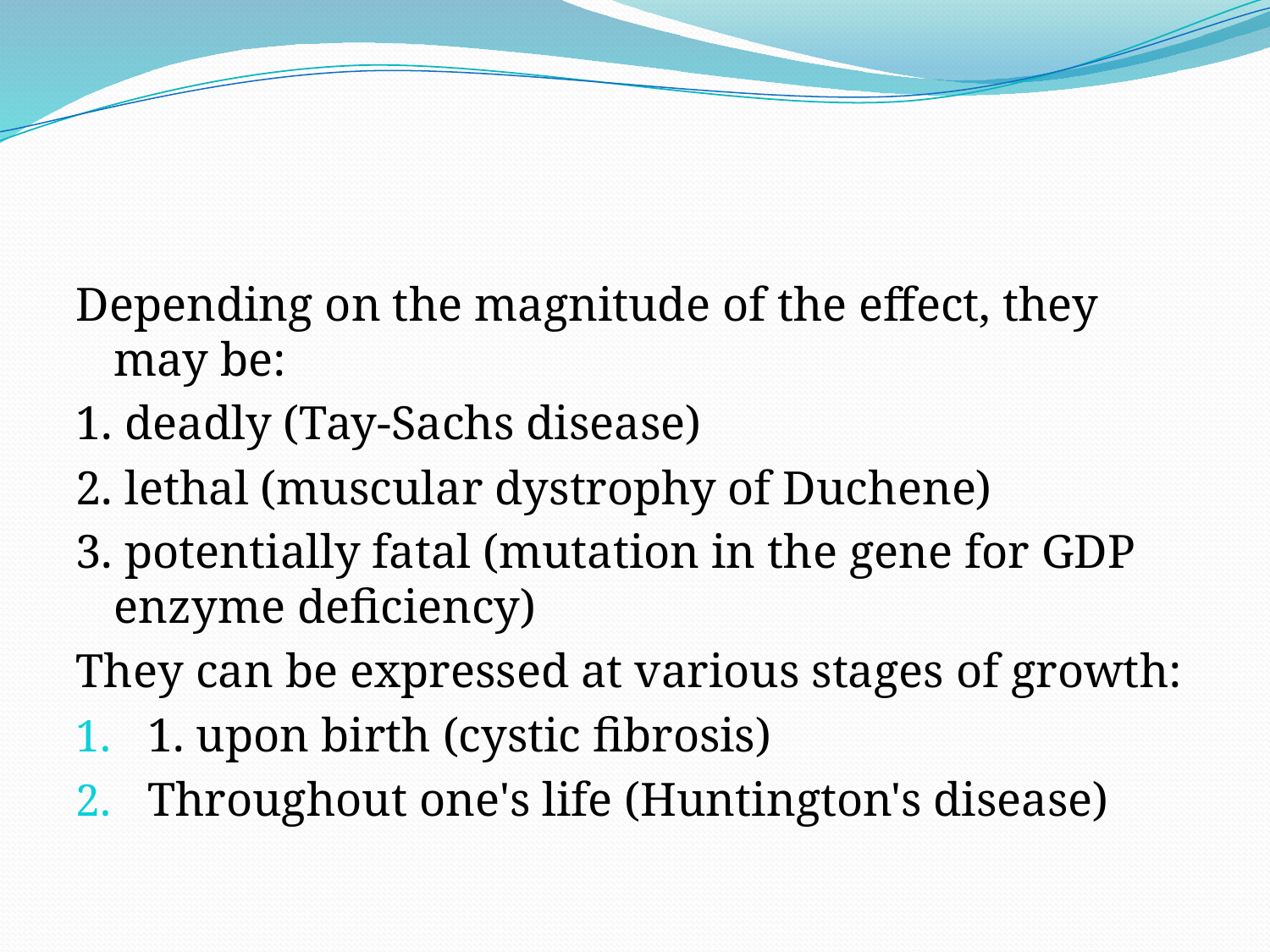

#
Depending on the magnitude of the effect, they may be:
1. deadly (Tay-Sachs disease)
2. lethal (muscular dystrophy of Duchene)
3. potentially fatal (mutation in the gene for GDP enzyme deficiency)
They can be expressed at various stages of growth:
1. upon birth (cystic fibrosis)
Throughout one's life (Huntington's disease)